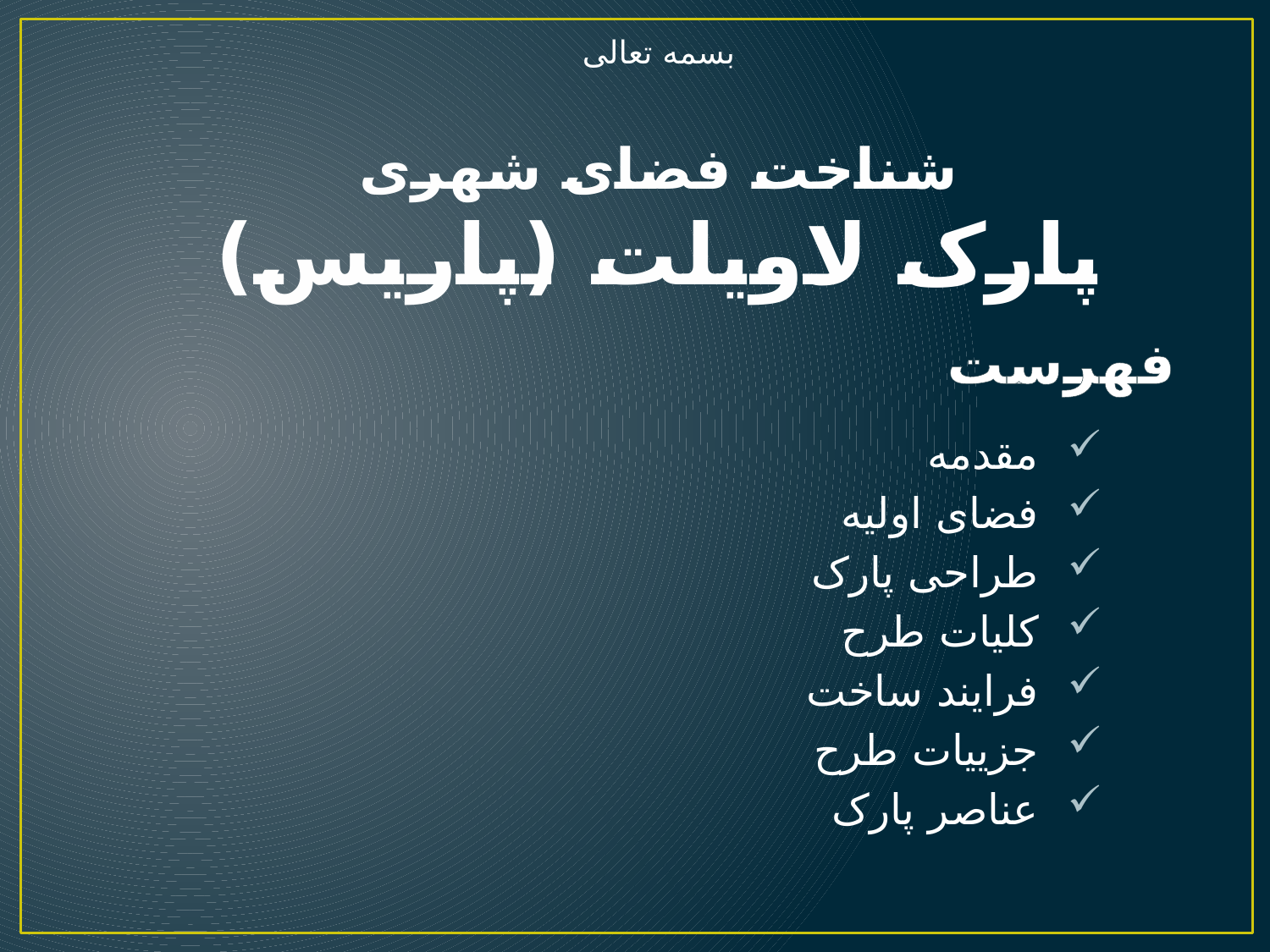

بسمه تعالی
# شناخت فضای شهری پارک لاویلت (پاریس)
فهرست
مقدمه
فضای اولیه
طراحی پارک
کلیات طرح
فرایند ساخت
جزییات طرح
عناصر پارک